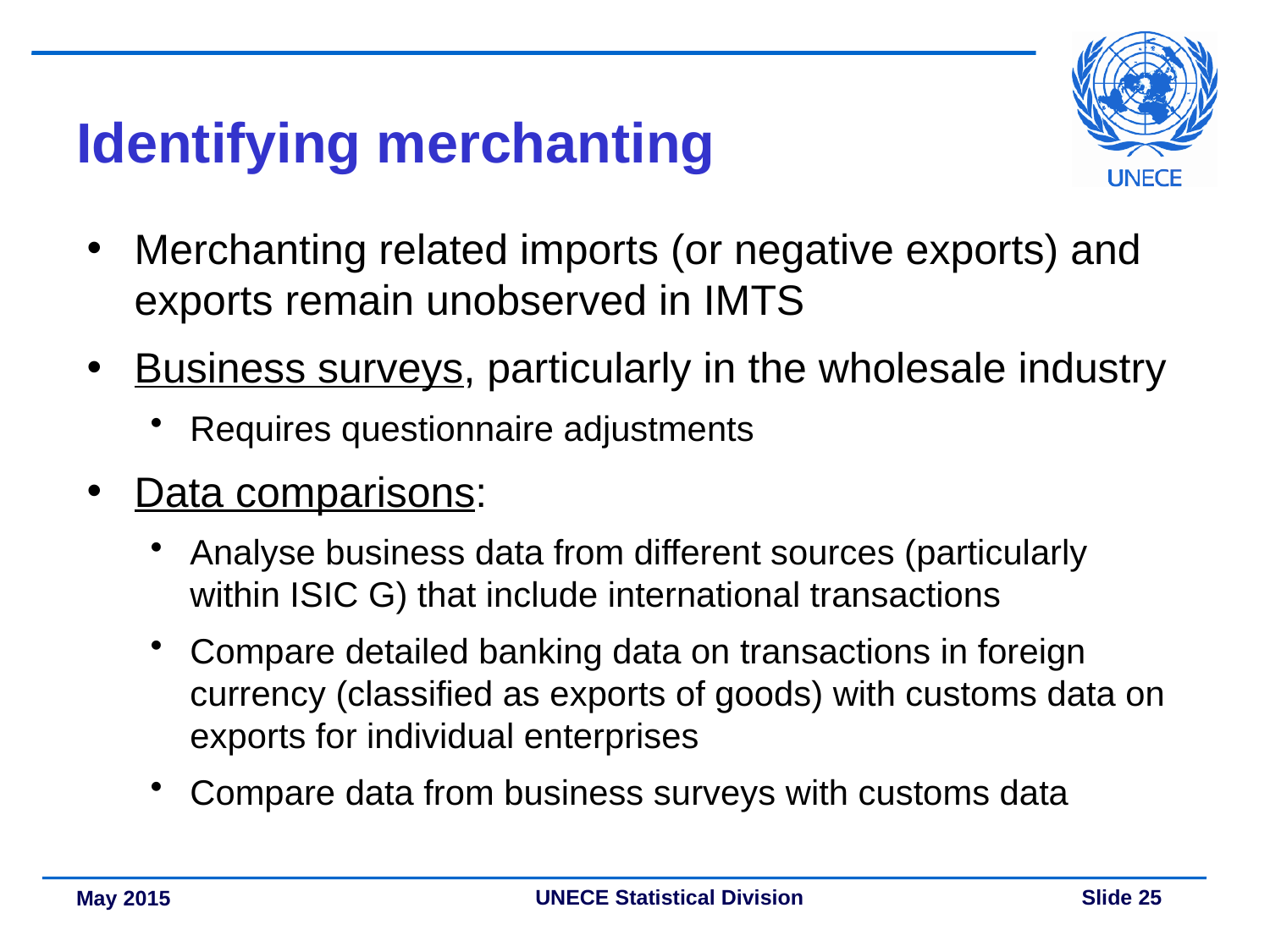

# Identifying merchanting
Merchanting related imports (or negative exports) and exports remain unobserved in IMTS
Business surveys, particularly in the wholesale industry
Requires questionnaire adjustments
Data comparisons:
Analyse business data from different sources (particularly within ISIC G) that include international transactions
Compare detailed banking data on transactions in foreign currency (classified as exports of goods) with customs data on exports for individual enterprises
Compare data from business surveys with customs data
May 2015